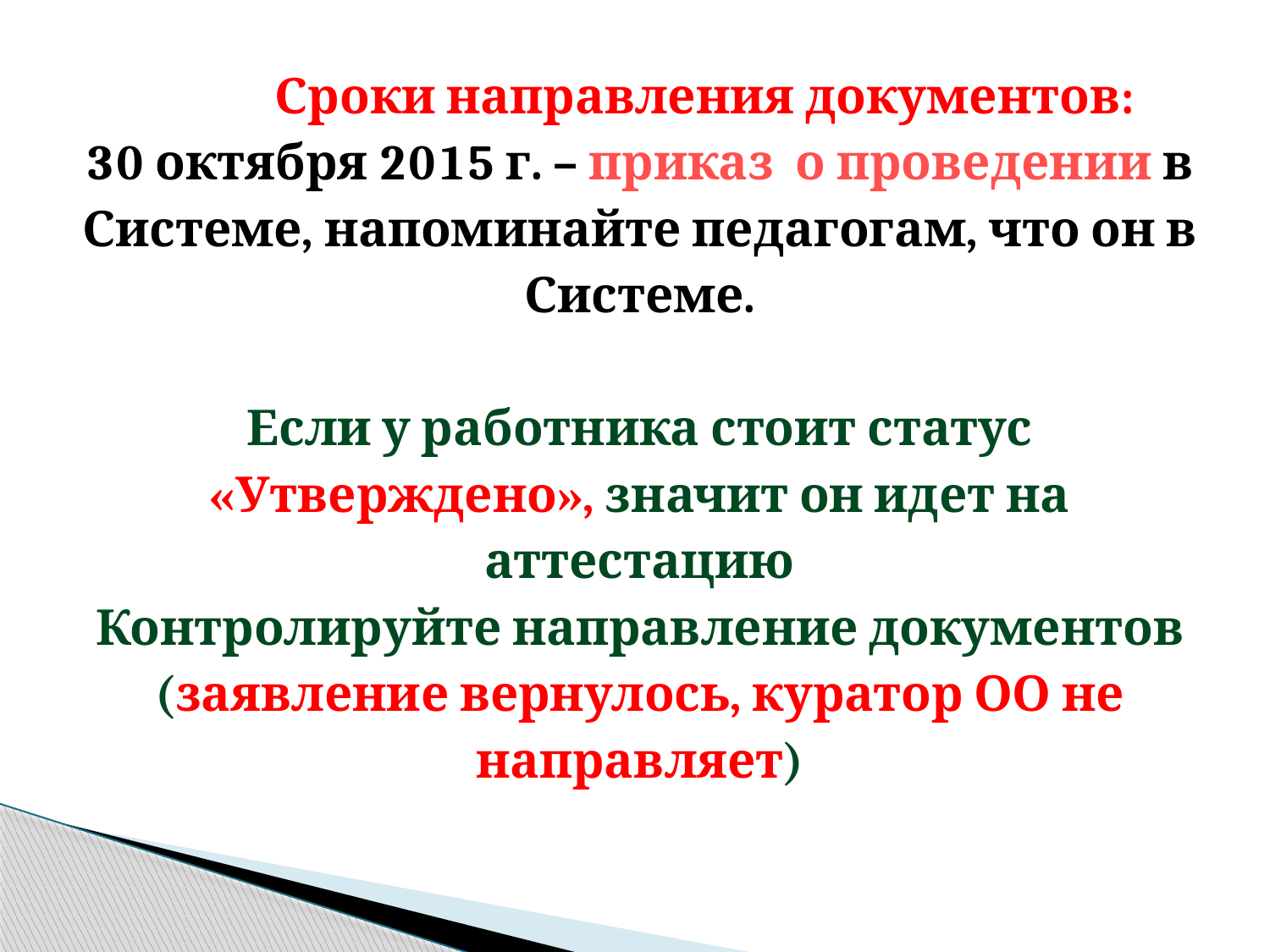

| Сроки направления документов: 30 октября 2015 г. – приказ о проведении в Системе, напоминайте педагогам, что он в Системе. Если у работника стоит статус «Утверждено», значит он идет на аттестацию Контролируйте направление документов (заявление вернулось, куратор ОО не направляет) |
| --- |